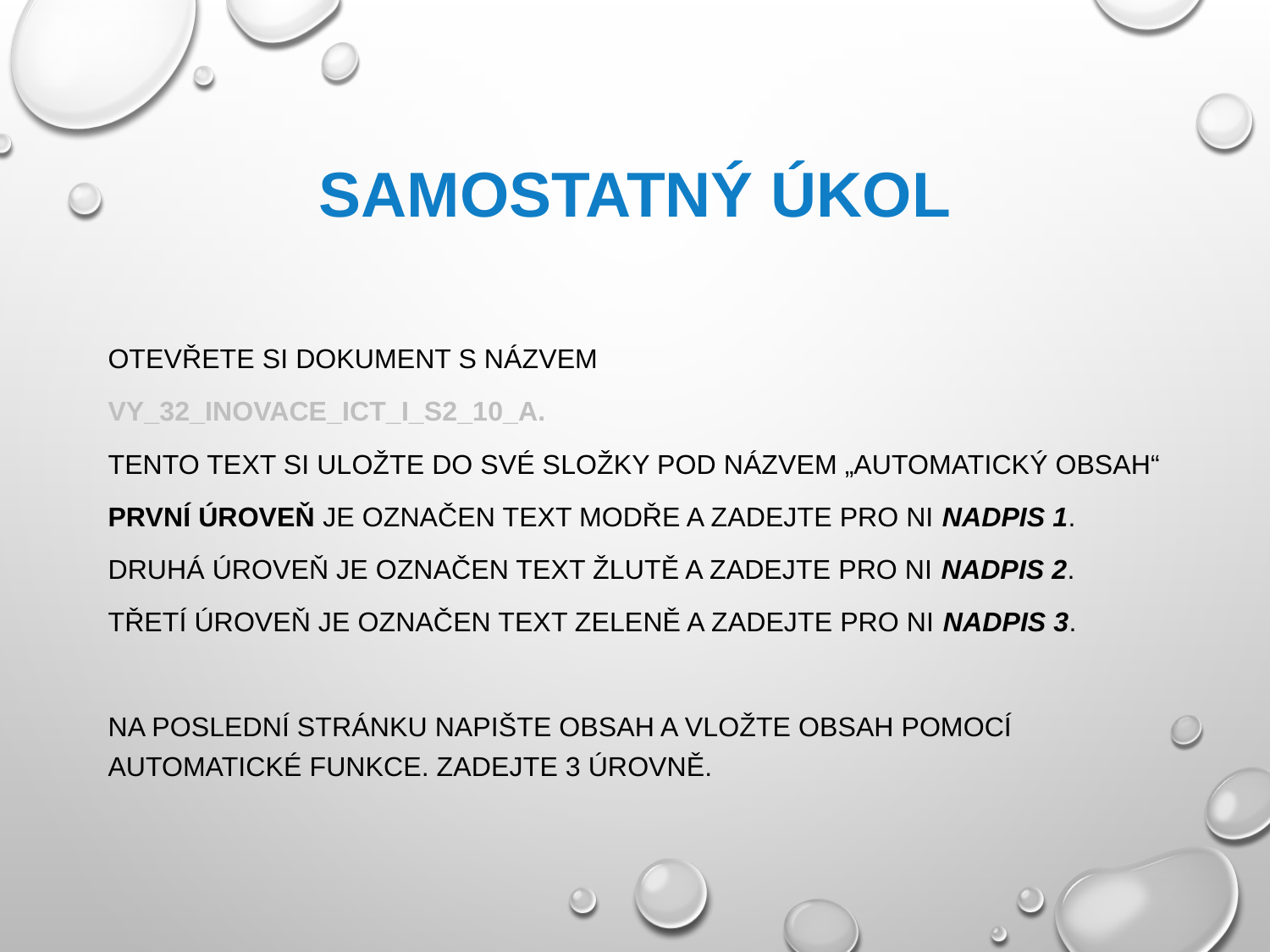

# Samostatný úkol
Otevřete si dokument s názvem
VY_32_INOVACE_ICT_I_S2_10_a.
Tento text si uložte do své složky pod názvem „Automatický obsah“
První úroveň je označen text modře a zadejte pro ni nadpis 1.
Druhá úroveň je označen text žlutě a zadejte pro ni nadpis 2.
Třetí úroveň je označen text zeleně a zadejte pro ni nadpis 3.

Na poslední stránku napište Obsah a vložte obsah pomocí automatické funkce. Zadejte 3 úrovně.